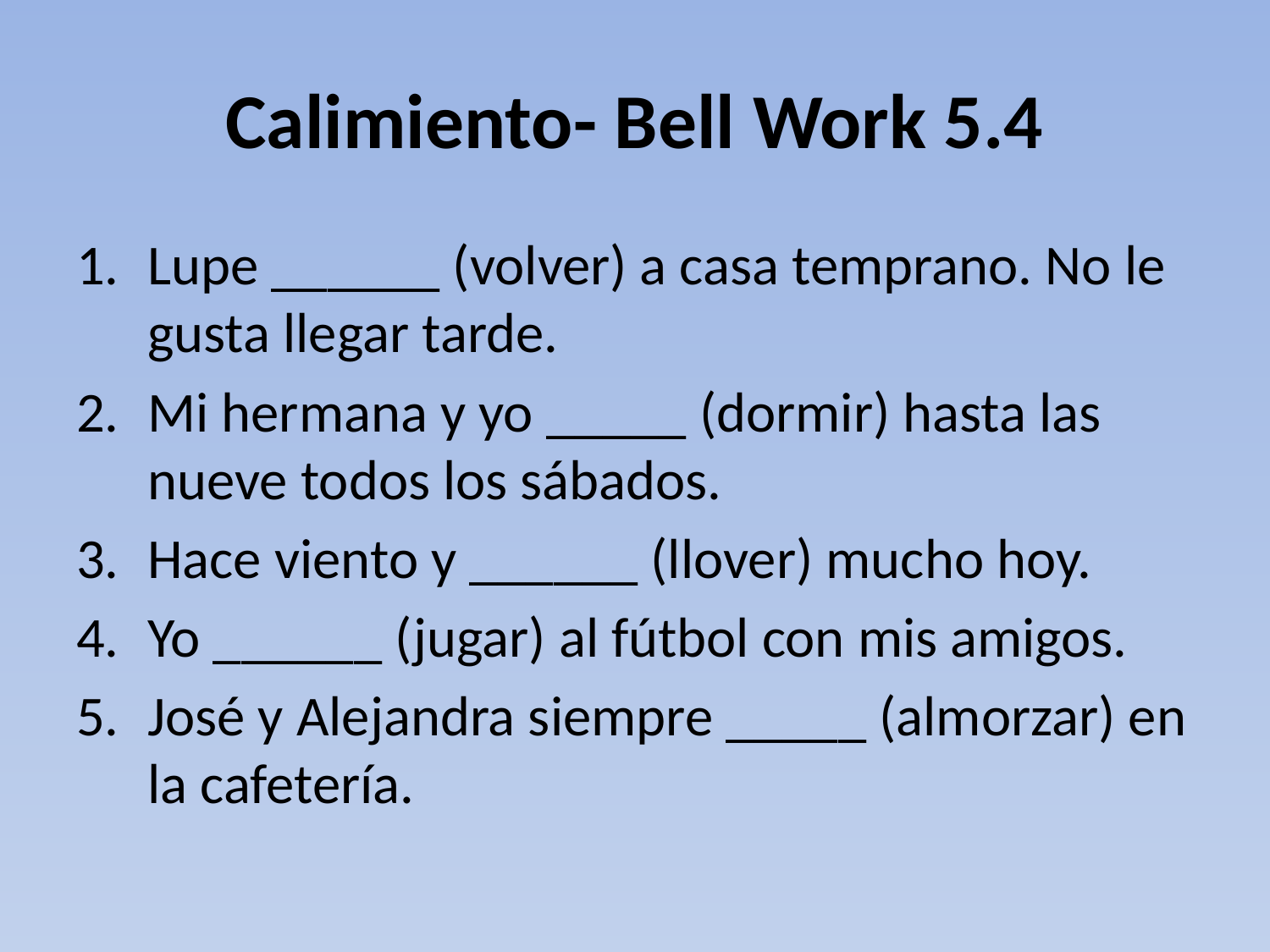

# Calimiento- Bell Work 5.4
Lupe ______ (volver) a casa temprano. No le gusta llegar tarde.
Mi hermana y yo _____ (dormir) hasta las nueve todos los sábados.
Hace viento y ______ (llover) mucho hoy.
Yo ______ (jugar) al fútbol con mis amigos.
José y Alejandra siempre _____ (almorzar) en la cafetería.